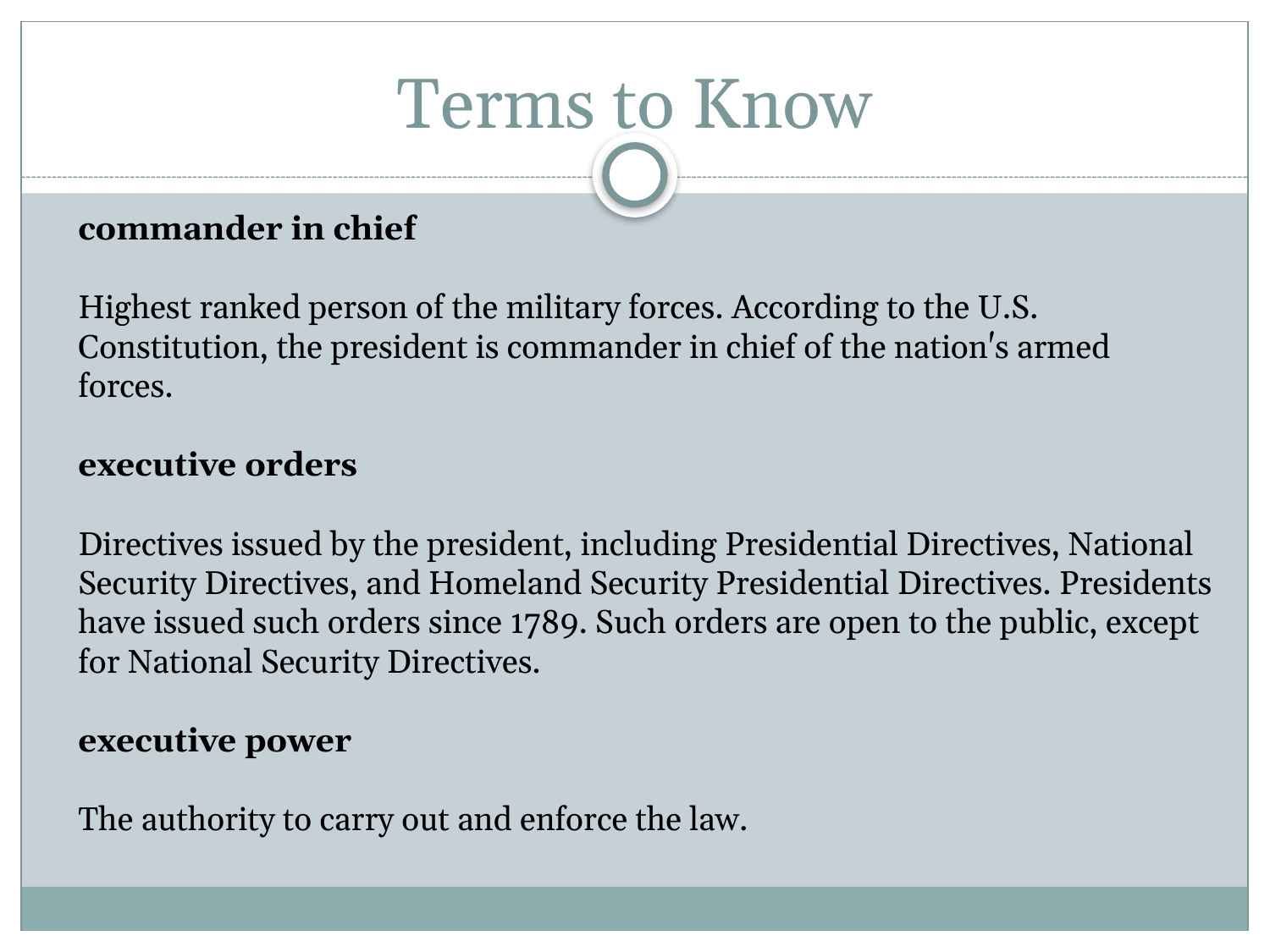

# Terms to Know
	commander in chief 
Highest ranked person of the military forces. According to the U.S. Constitution, the president is commander in chief of the nation's armed forces.   
executive orders 
Directives issued by the president, including Presidential Directives, National Security Directives, and Homeland Security Presidential Directives. Presidents have issued such orders since 1789. Such orders are open to the public, except for National Security Directives.   
executive power 
The authority to carry out and enforce the law.